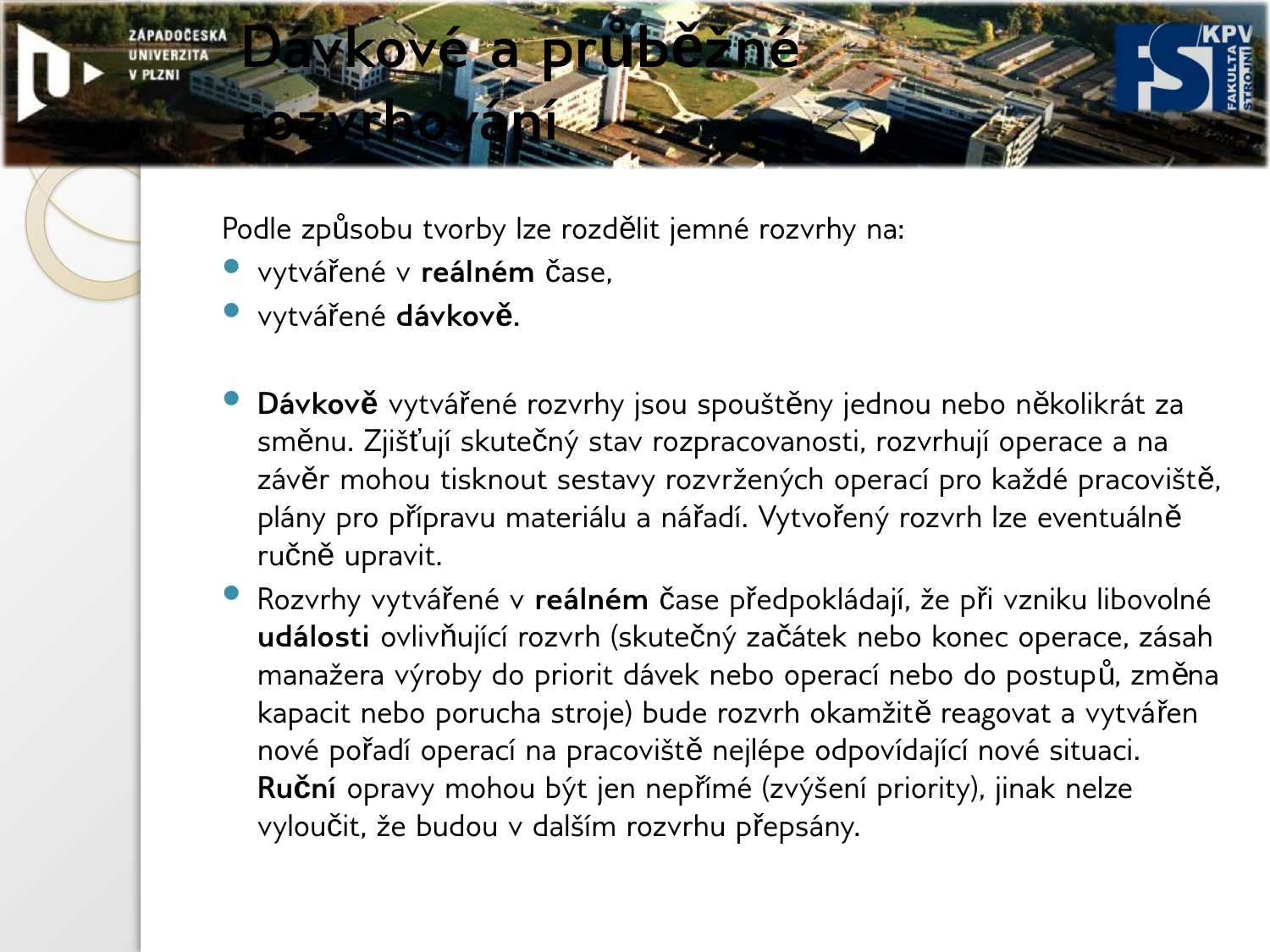

# Dávkové a průběžné rozvrhování
Podle způsobu tvorby lze rozdělit jemné rozvrhy na:
vytvářené v reálném čase,
vytvářené dávkově.

Dávkově vytvářené rozvrhy jsou spouštěny jednou nebo několikrát za směnu. Zjišťují skutečný stav rozpracovanosti, rozvrhují operace a na závěr mohou tisknout sestavy rozvržených operací pro každé pracoviště, plány pro přípravu materiálu a nářadí. Vytvořený rozvrh lze eventuálně ručně upravit.
Rozvrhy vytvářené v reálném čase předpokládají, že při vzniku libovolné události ovlivňující rozvrh (skutečný začátek nebo konec operace, zásah manažera výroby do priorit dávek nebo operací nebo do postupů, změna kapacit nebo porucha stroje) bude rozvrh okamžitě reagovat a vytvářen nové pořadí operací na pracoviště nejlépe odpovídající nové situaci. Ruční opravy mohou být jen nepřímé (zvýšení priority), jinak nelze vyloučit, že budou v dalším rozvrhu přepsány.